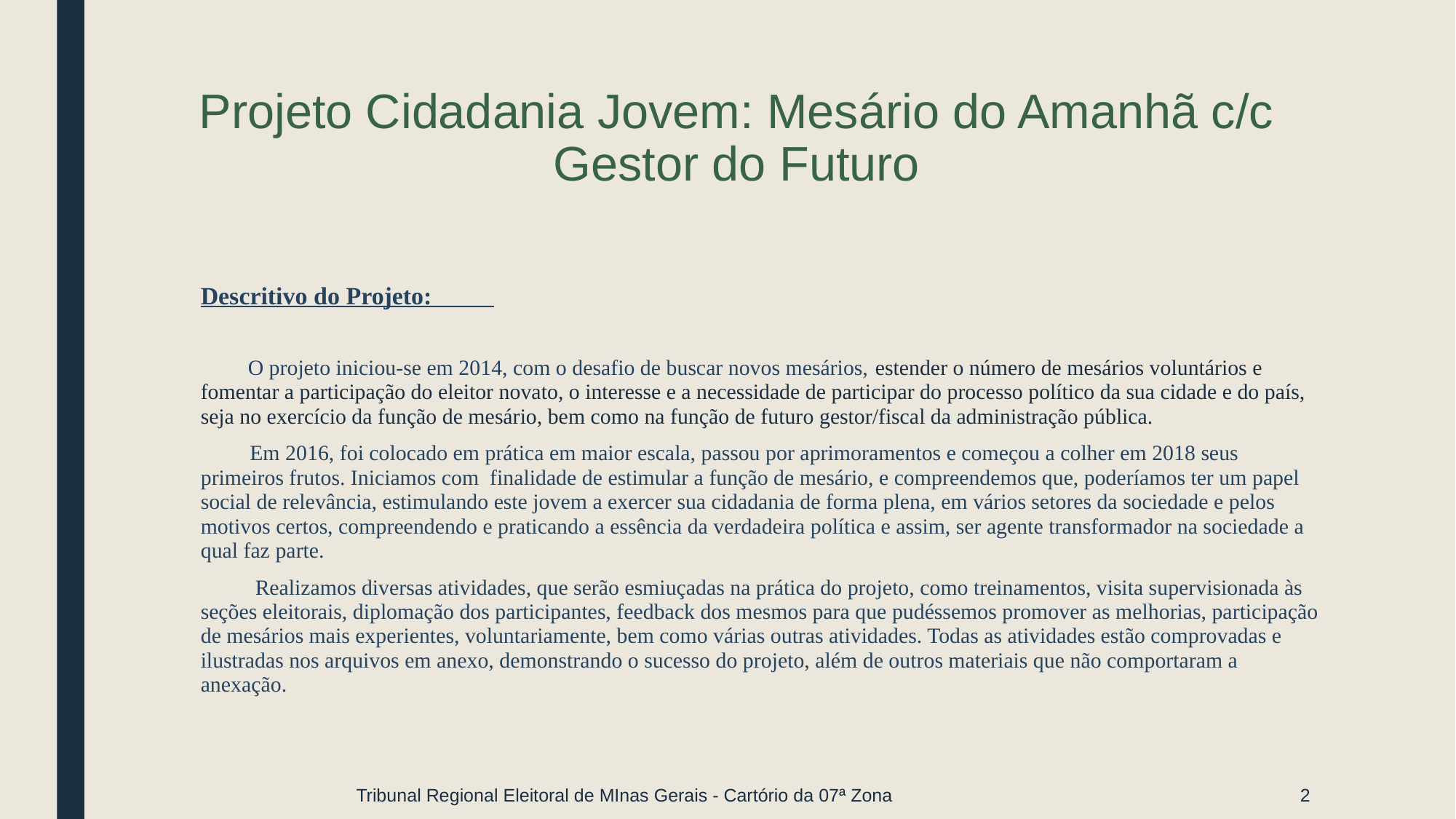

# Projeto Cidadania Jovem: Mesário do Amanhã c/c Gestor do Futuro
Descritivo do Projeto:

          O projeto iniciou-se em 2014, com o desafio de buscar novos mesários, estender o número de mesários voluntários e fomentar a participação do eleitor novato, o interesse e a necessidade de participar do processo político da sua cidade e do país, seja no exercício da função de mesário, bem como na função de futuro gestor/fiscal da administração pública.
         Em 2016, foi colocado em prática em maior escala, passou por aprimoramentos e começou a colher em 2018 seus primeiros frutos. Iniciamos com  finalidade de estimular a função de mesário, e compreendemos que, poderíamos ter um papel social de relevância, estimulando este jovem a exercer sua cidadania de forma plena, em vários setores da sociedade e pelos motivos certos, compreendendo e praticando a essência da verdadeira política e assim, ser agente transformador na sociedade a qual faz parte.
          Realizamos diversas atividades, que serão esmiuçadas na prática do projeto, como treinamentos, visita supervisionada às seções eleitorais, diplomação dos participantes, feedback dos mesmos para que pudéssemos promover as melhorias, participação de mesários mais experientes, voluntariamente, bem como várias outras atividades. Todas as atividades estão comprovadas e ilustradas nos arquivos em anexo, demonstrando o sucesso do projeto, além de outros materiais que não comportaram a anexação.

Tribunal Regional Eleitoral de MInas Gerais - Cartório da 07ª Zona
2